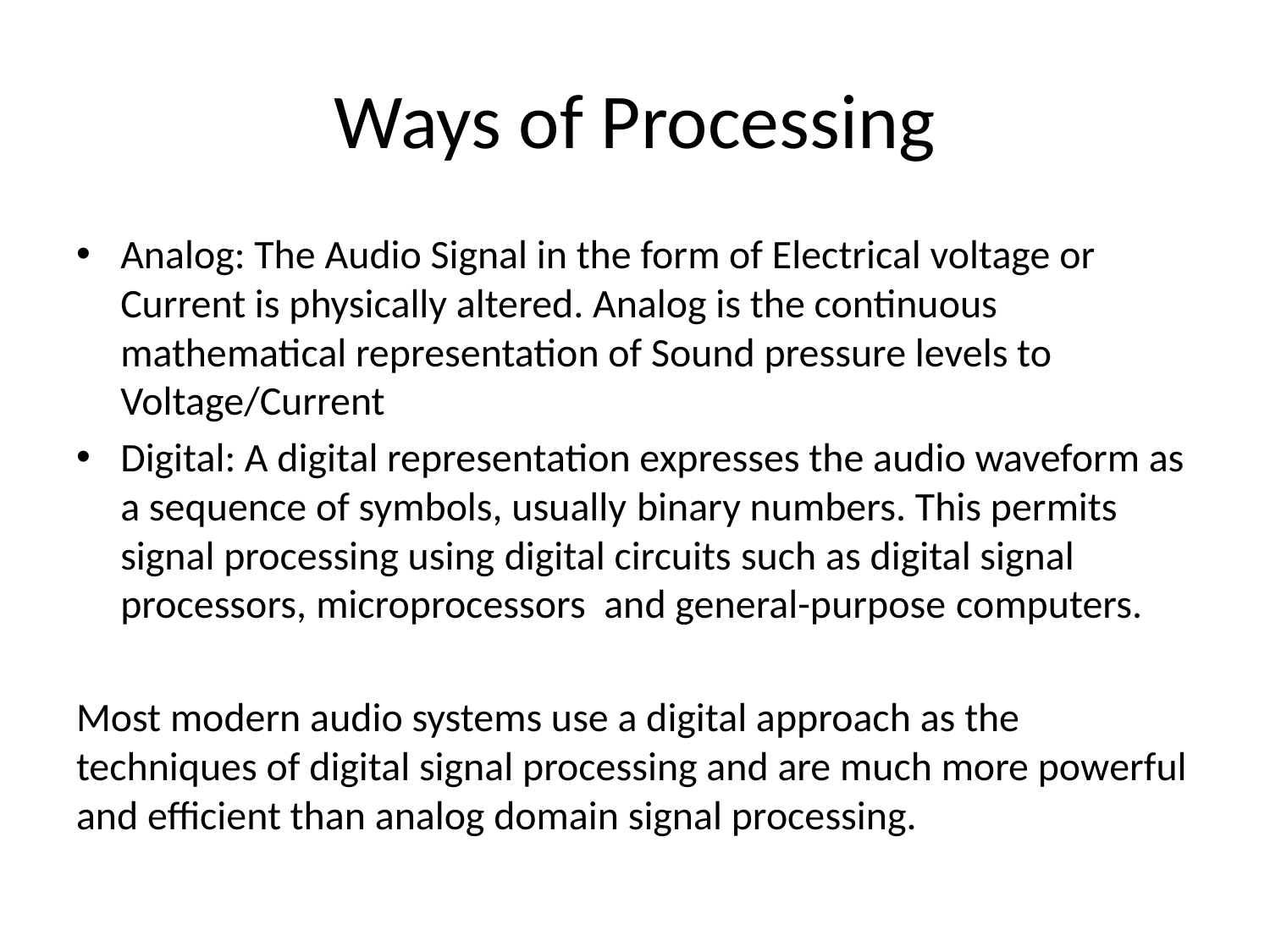

# Ways of Processing
Analog: The Audio Signal in the form of Electrical voltage or Current is physically altered. Analog is the continuous mathematical representation of Sound pressure levels to Voltage/Current
Digital: A digital representation expresses the audio waveform as a sequence of symbols, usually binary numbers. This permits signal processing using digital circuits such as digital signal processors, microprocessors  and general-purpose computers.

Most modern audio systems use a digital approach as the techniques of digital signal processing and are much more powerful and efficient than analog domain signal processing.